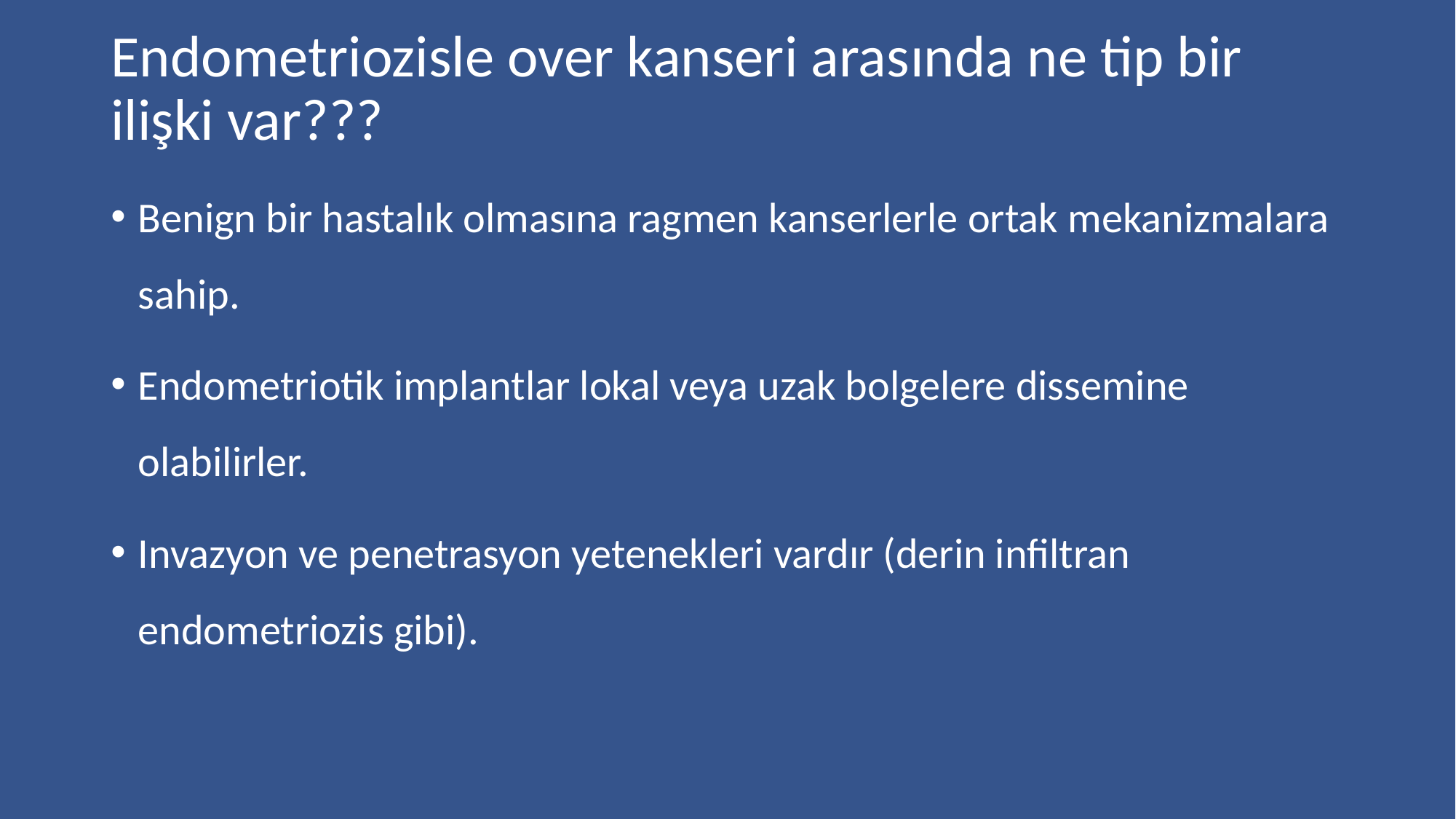

# Endometriozisle over kanseri arasında ne tip bir ilişki var???
Benign bir hastalık olmasına ragmen kanserlerle ortak mekanizmalara sahip.
Endometriotik implantlar lokal veya uzak bolgelere dissemine olabilirler.
Invazyon ve penetrasyon yetenekleri vardır (derin infiltran endometriozis gibi).